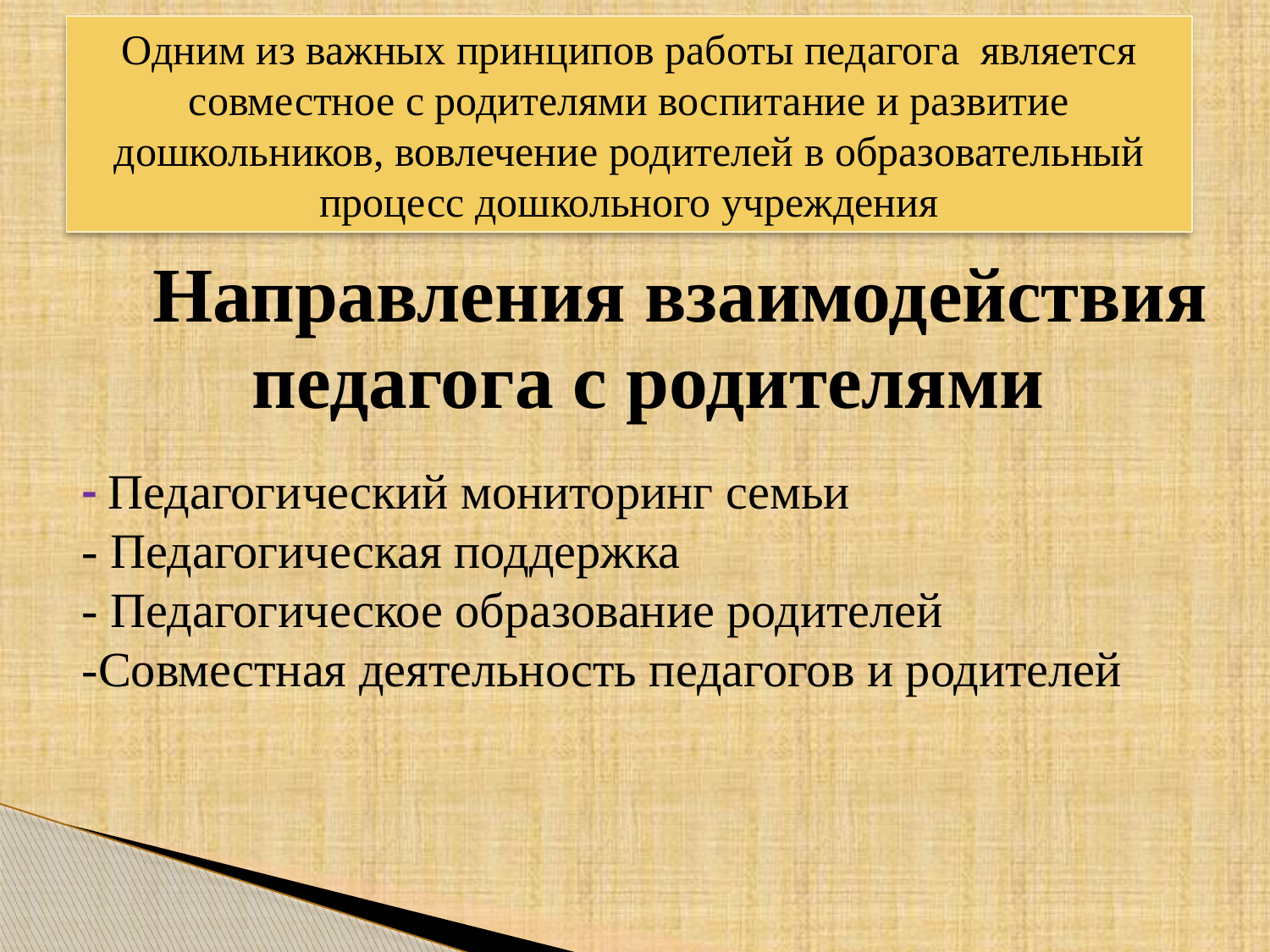

Одним из важных принципов работы педагога  является совместное с родителями воспитание и развитие дошкольников, вовлечение родителей в образовательный процесс дошкольного учреждения
| Направления взаимодействия педагога с родителями |
| --- |

- Педагогический мониторинг семьи
- Педагогическая поддержка
- Педагогическое образование родителей
-Совместная деятельность педагогов и родителей